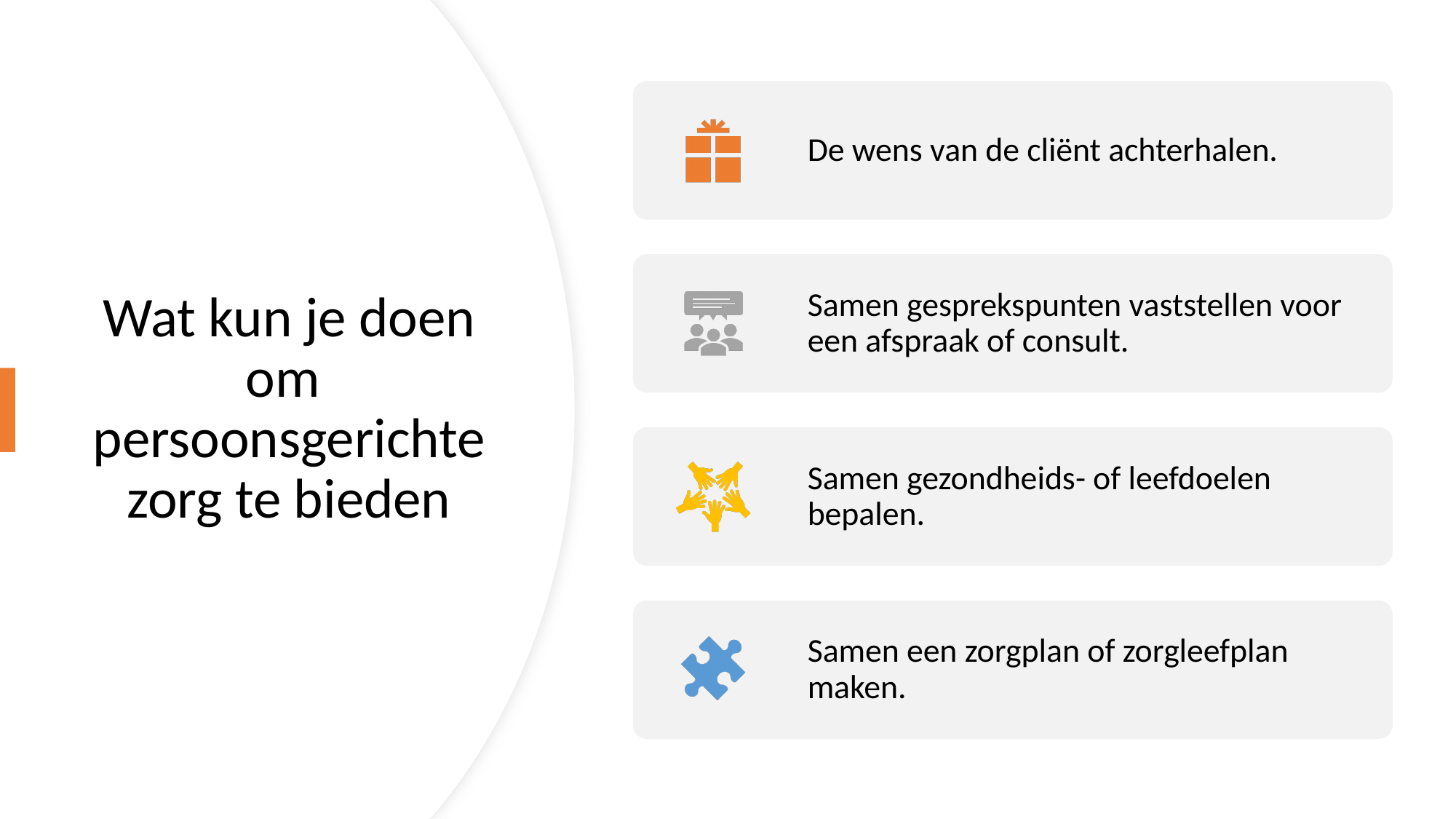

De wens van de cliënt achterhalen.
Samen gesprekspunten vaststellen voor een afspraak of consult.
Samen gezondheids- of leefdoelen bepalen.
Samen een zorgplan of zorgleefplan maken.
# Wat kun je doen om  persoonsgerichte zorg te bieden